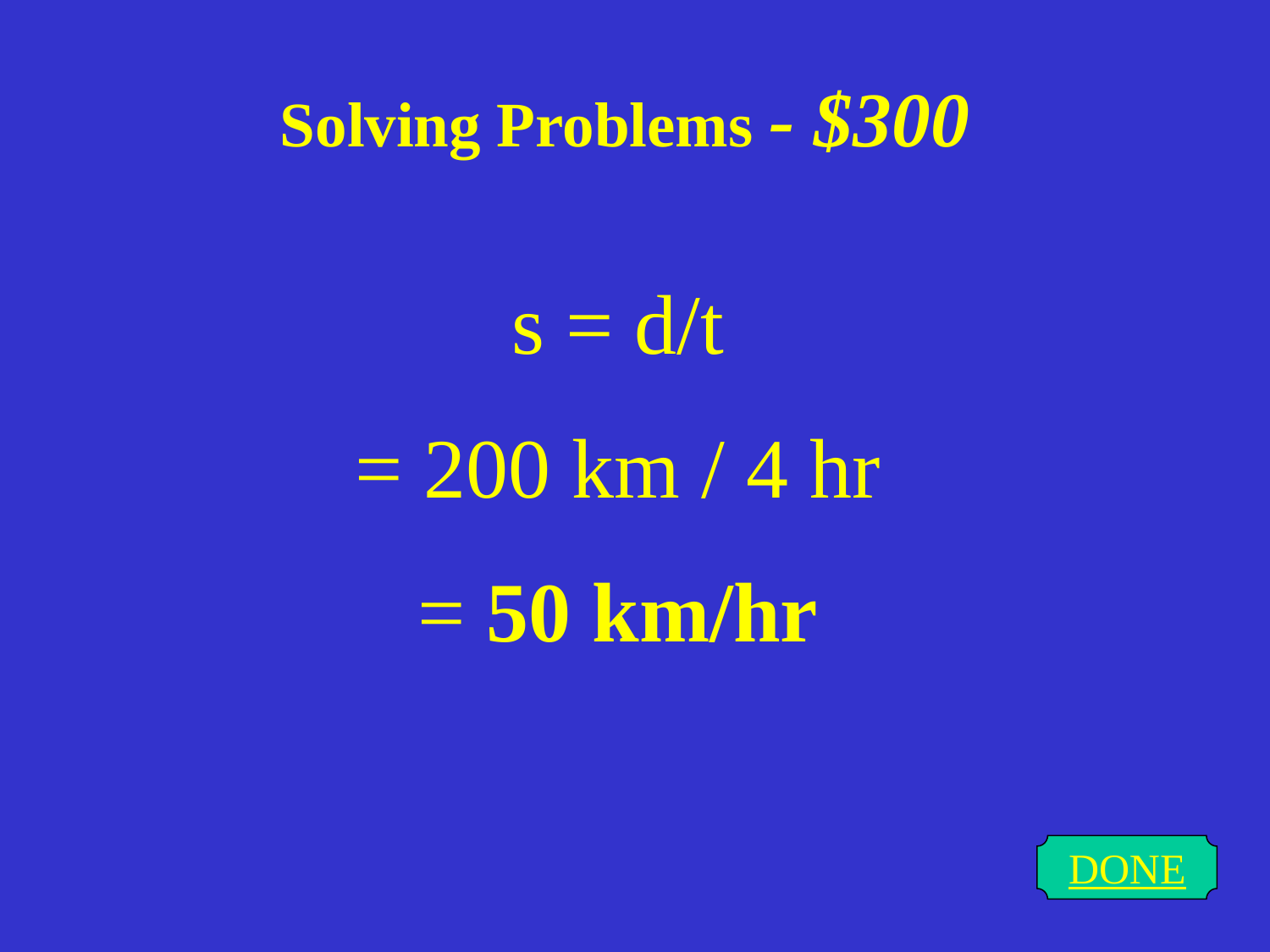

# Solving Problems - $300
s = d/t
= 200 km / 4 hr
= 50 km/hr

DONE